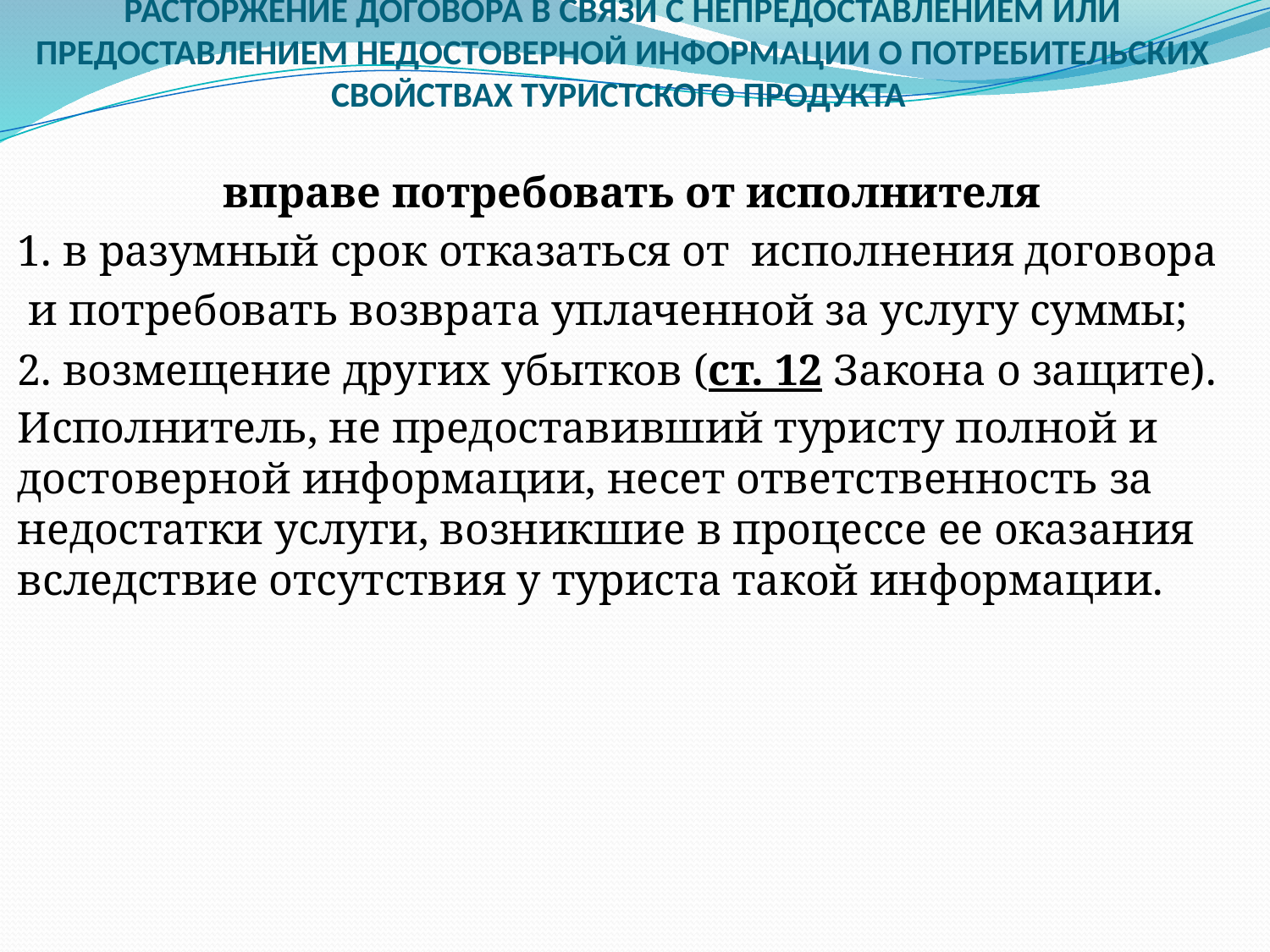

РАСТОРЖЕНИЕ ДОГОВОРА В СВЯЗИ С НЕПРЕДОСТАВЛЕНИЕМ ИЛИ ПРЕДОСТАВЛЕНИЕМ НЕДОСТОВЕРНОЙ ИНФОРМАЦИИ О ПОТРЕБИТЕЛЬСКИХ СВОЙСТВАХ ТУРИСТСКОГО ПРОДУКТА
вправе потребовать от исполнителя
1. в разумный срок отказаться от  исполнения договора
 и потребовать возврата уплаченной за услугу суммы;
2. возмещение других убытков (ст. 12 Закона о защите). Исполнитель, не предоставивший туристу полной и достоверной информации, несет ответственность за недостатки услуги, возникшие в процессе ее оказания вследствие отсутствия у туриста такой информации.